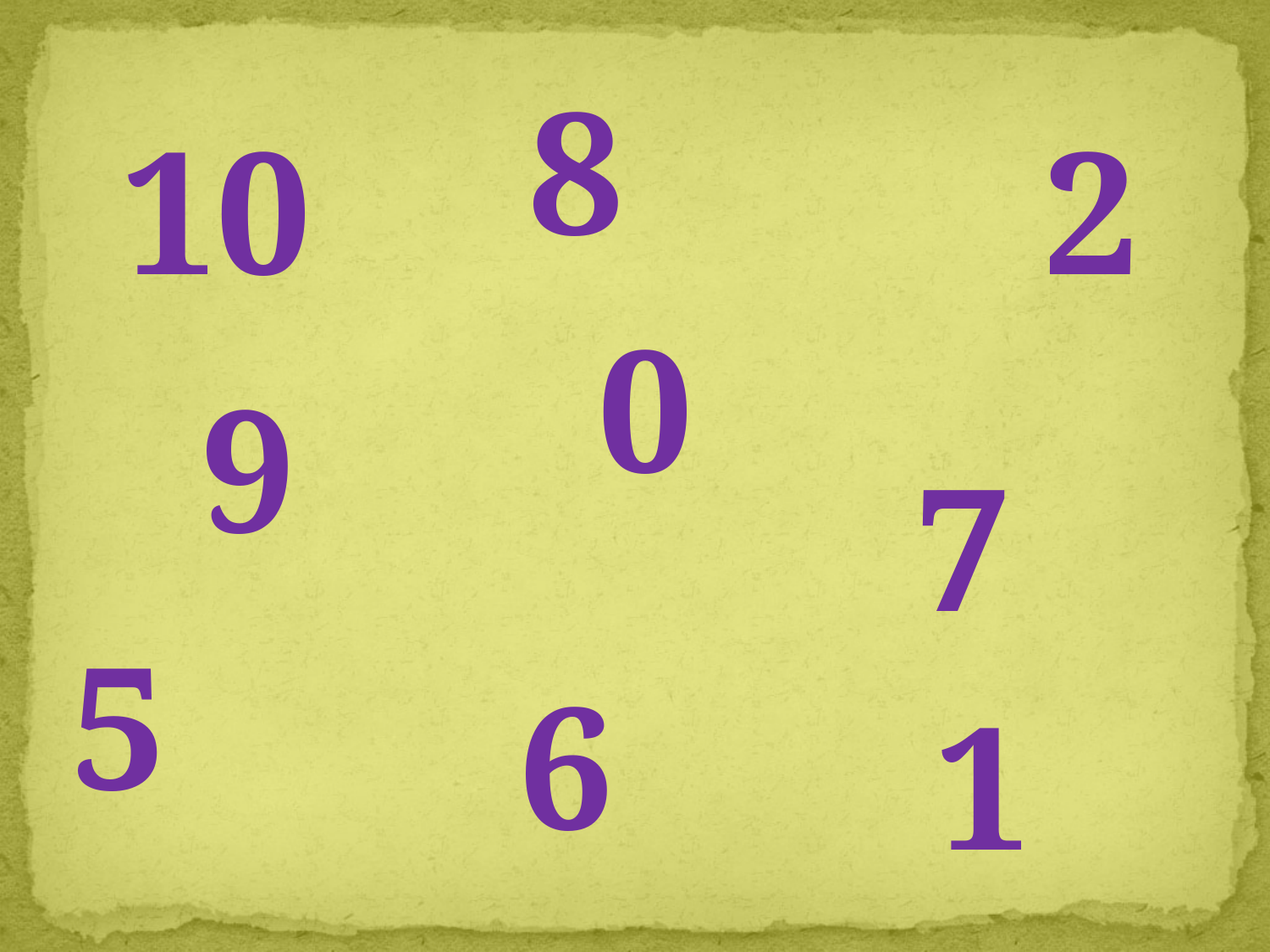

8
10
2
0
9
7
5
6
1